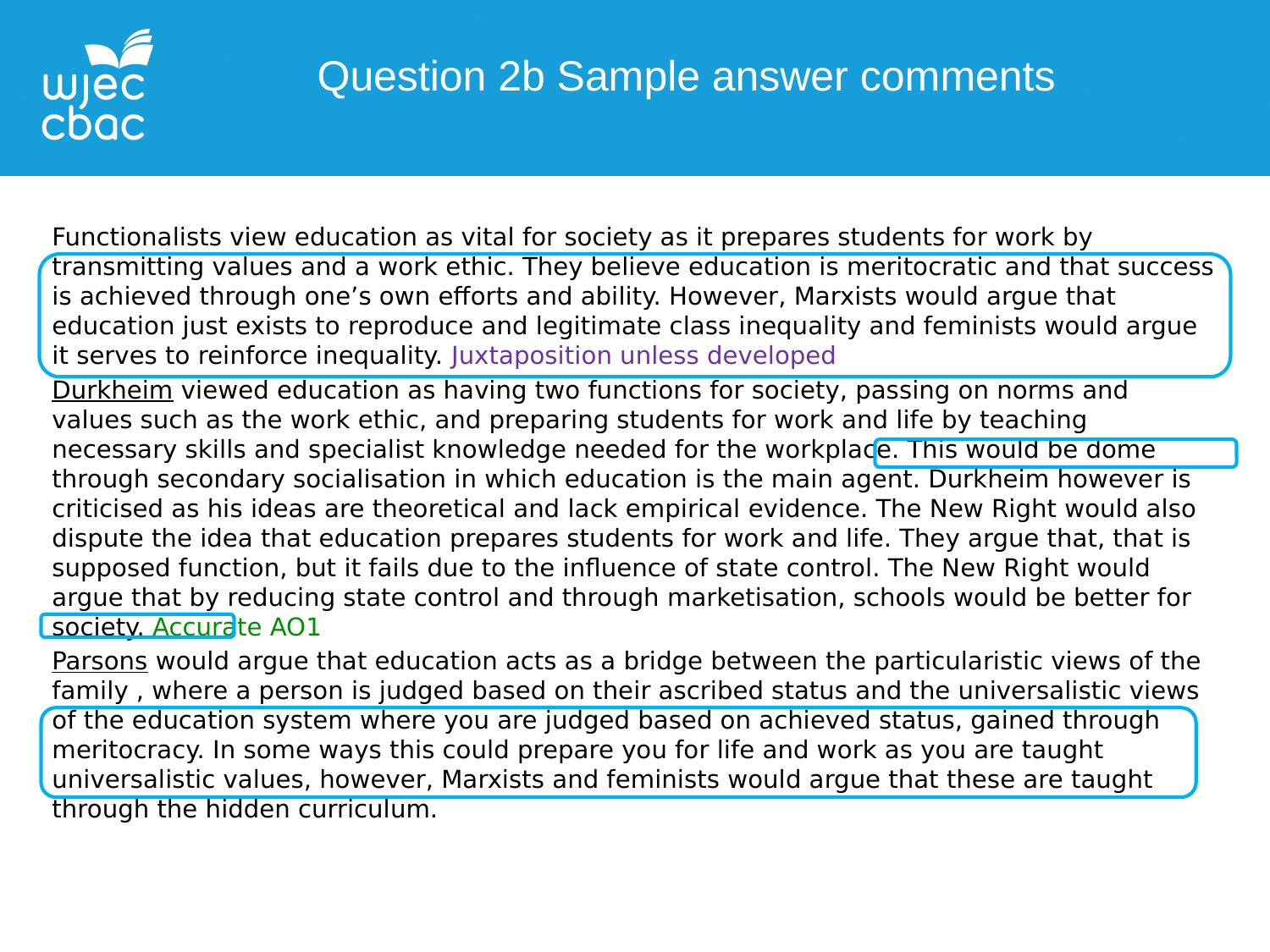

Question 2b Sample answer comments
Functionalists view education as vital for society as it prepares students for work by transmitting values and a work ethic. They believe education is meritocratic and that success is achieved through one’s own efforts and ability. However, Marxists would argue that education just exists to reproduce and legitimate class inequality and feminists would argue it serves to reinforce inequality. Juxtaposition unless developed
Durkheim viewed education as having two functions for society, passing on norms and values such as the work ethic, and preparing students for work and life by teaching necessary skills and specialist knowledge needed for the workplace. This would be dome through secondary socialisation in which education is the main agent. Durkheim however is criticised as his ideas are theoretical and lack empirical evidence. The New Right would also dispute the idea that education prepares students for work and life. They argue that, that is supposed function, but it fails due to the influence of state control. The New Right would argue that by reducing state control and through marketisation, schools would be better for society. Accurate AO1
Parsons would argue that education acts as a bridge between the particularistic views of the family , where a person is judged based on their ascribed status and the universalistic views of the education system where you are judged based on achieved status, gained through meritocracy. In some ways this could prepare you for life and work as you are taught universalistic values, however, Marxists and feminists would argue that these are taught through the hidden curriculum.